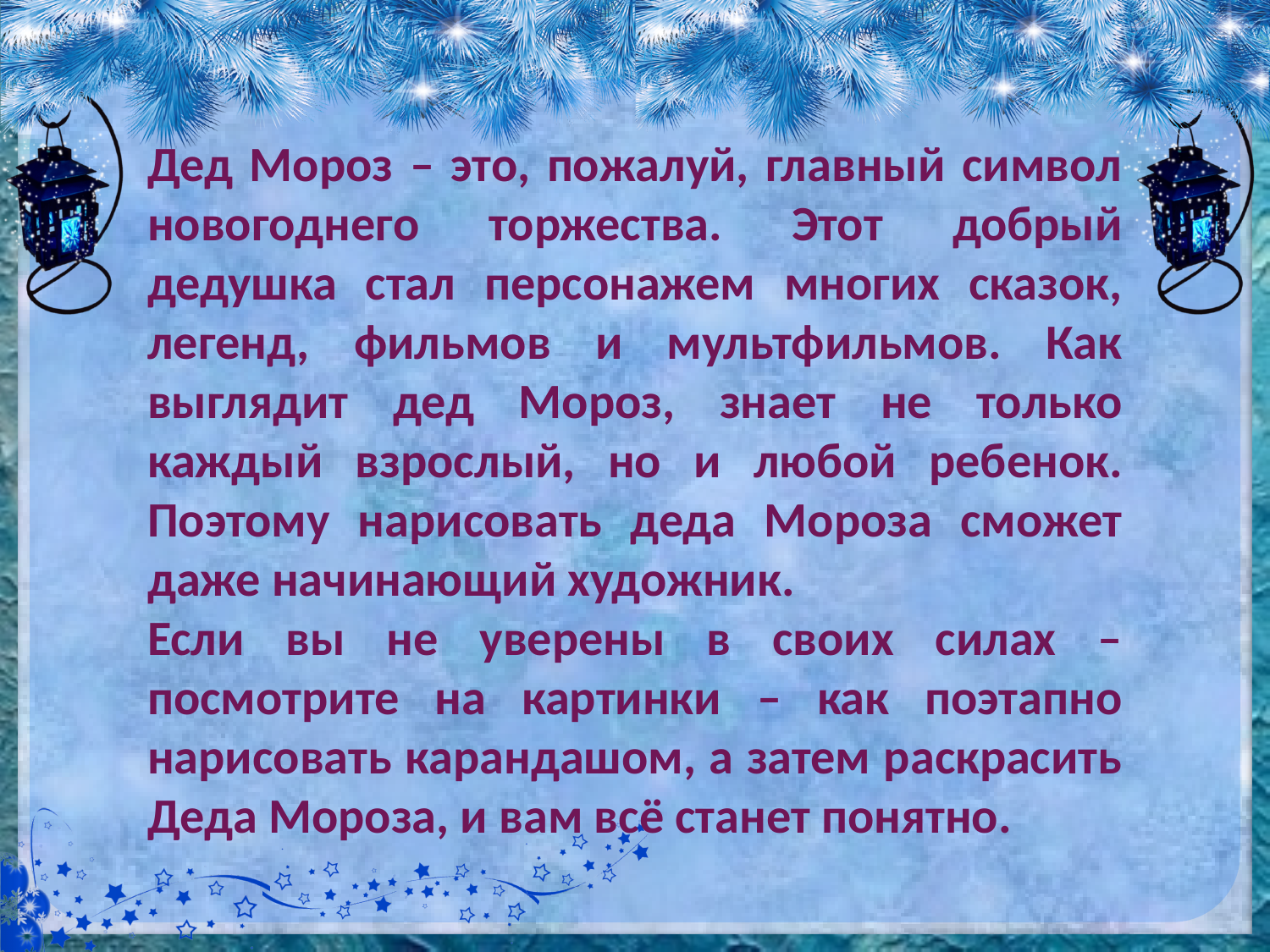

Дед Мороз – это, пожалуй, главный символ новогоднего торжества. Этот добрый дедушка стал персонажем многих сказок, легенд, фильмов и мультфильмов. Как выглядит дед Мороз, знает не только каждый взрослый, но и любой ребенок. Поэтому нарисовать деда Мороза сможет даже начинающий художник.
Если вы не уверены в своих силах – посмотрите на картинки – как поэтапно нарисовать карандашом, а затем раскрасить Деда Мороза, и вам всё станет понятно.